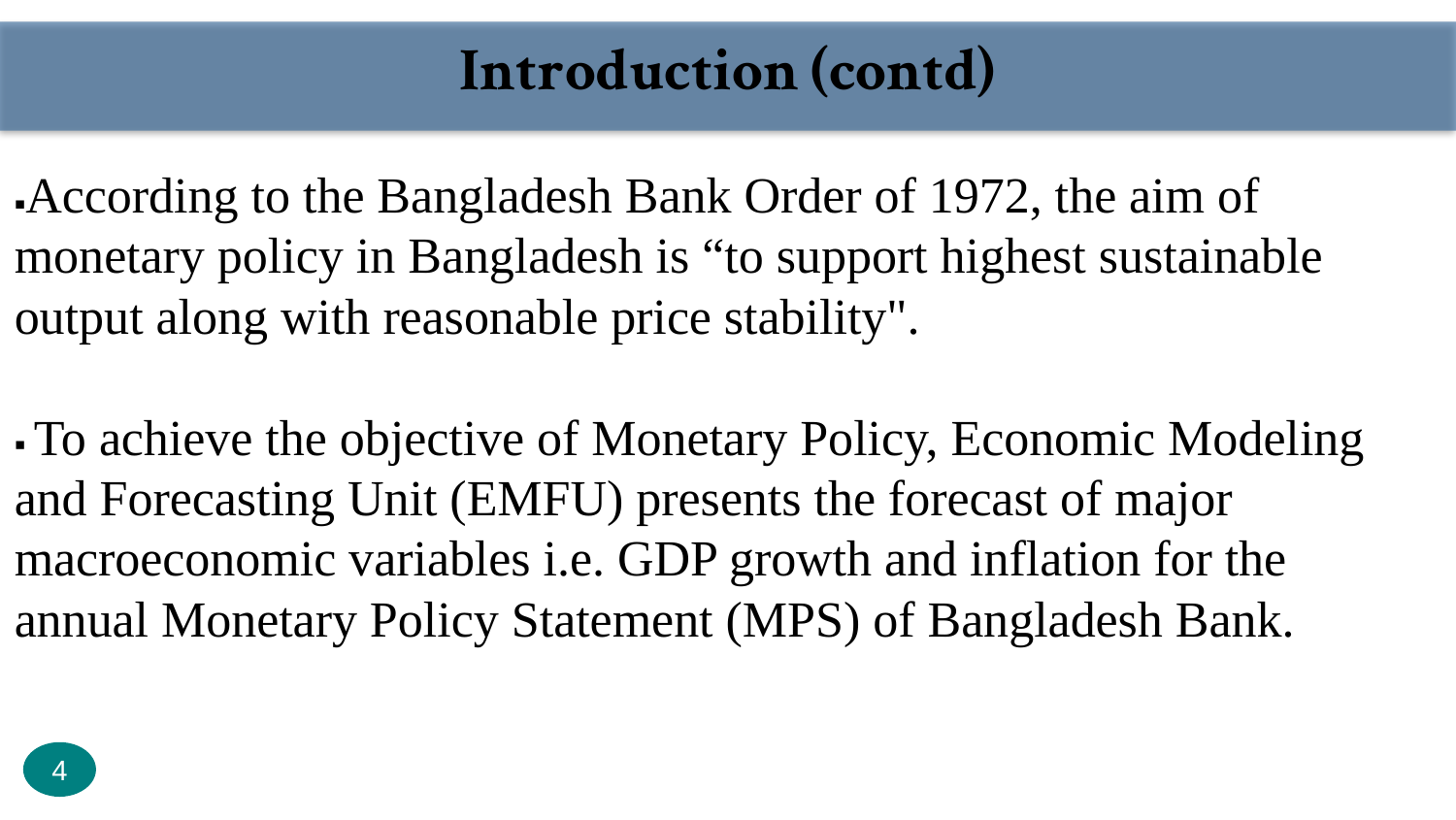

Introduction (contd)
▪According to the Bangladesh Bank Order of 1972, the aim of monetary policy in Bangladesh is “to support highest sustainable output along with reasonable price stability".

▪ To achieve the objective of Monetary Policy, Economic Modeling and Forecasting Unit (EMFU) presents the forecast of major macroeconomic variables i.e. GDP growth and inflation for the annual Monetary Policy Statement (MPS) of Bangladesh Bank.
4